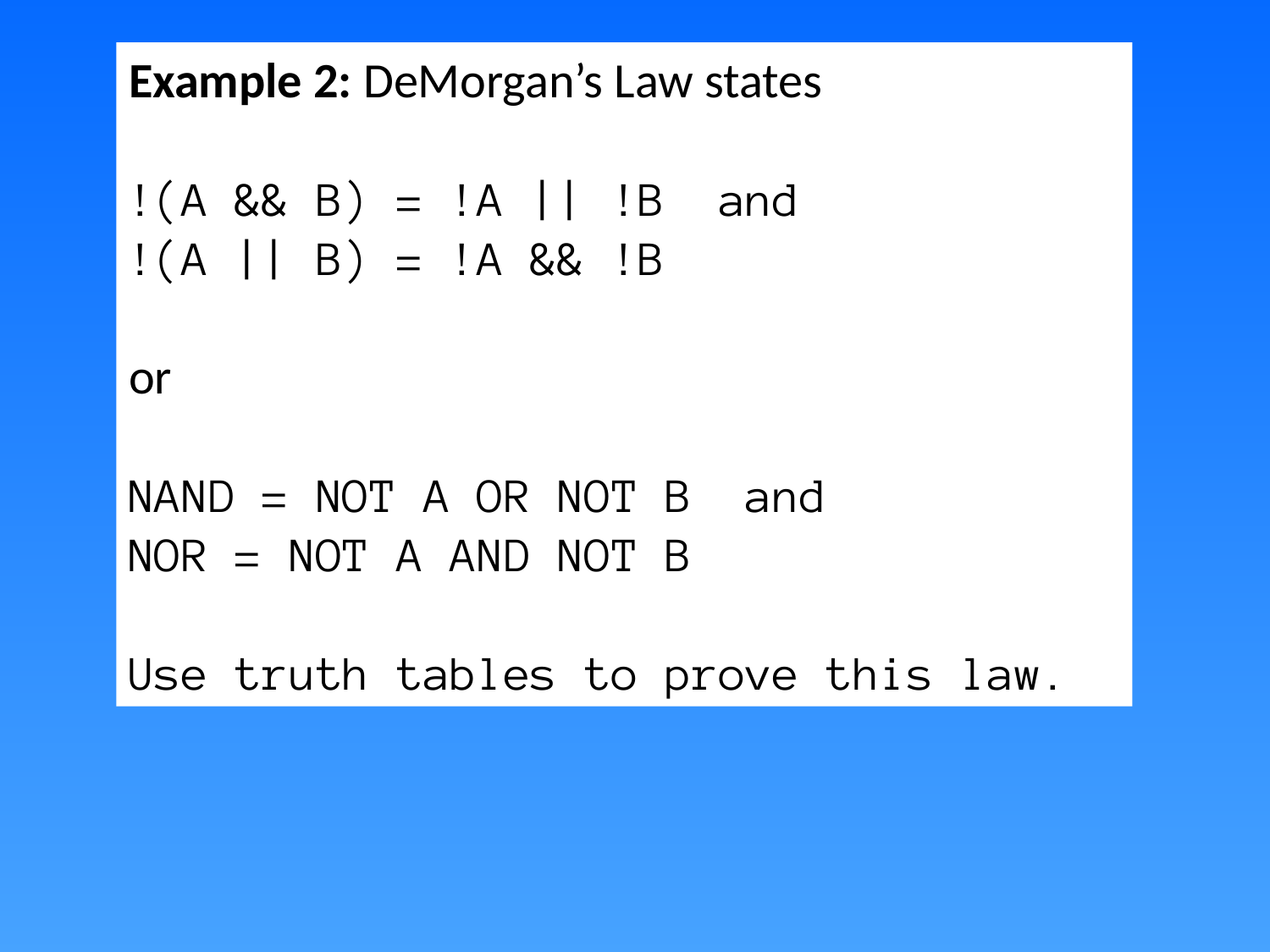

Example 2: DeMorgan’s Law states

!(A && B) = !A || !B  and
!(A || B) = !A && !B

or

NAND = NOT A OR NOT B  and
NOR = NOT A AND NOT B

Use truth tables to prove this law.